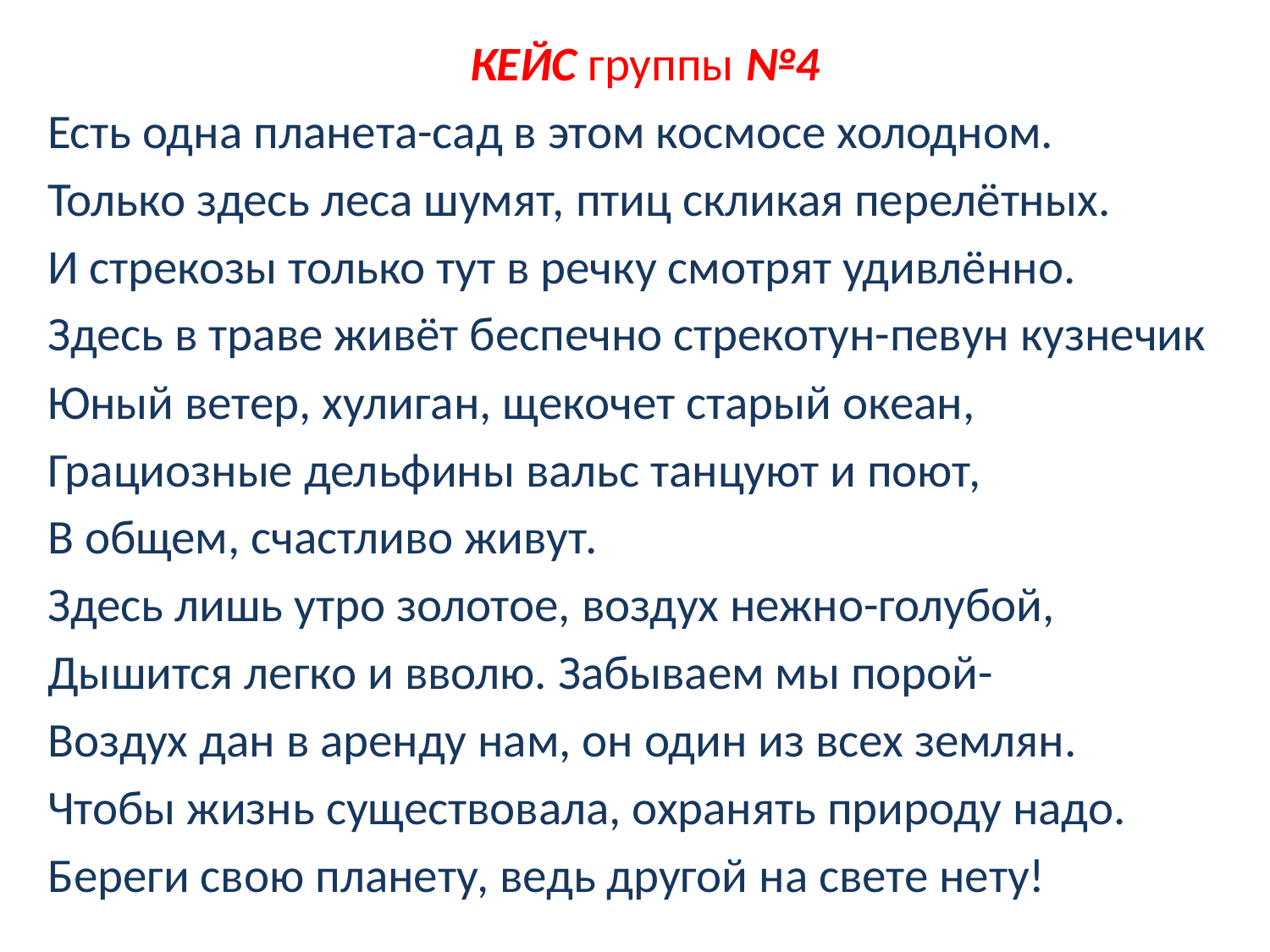

КЕЙС группы №4
Есть одна планета-сад в этом космосе холодном.
Только здесь леса шумят, птиц скликая перелётных.
И стрекозы только тут в речку смотрят удивлённо.
Здесь в траве живёт беспечно стрекотун-певун кузнечик
Юный ветер, хулиган, щекочет старый океан,
Грациозные дельфины вальс танцуют и поют,
В общем, счастливо живут.
Здесь лишь утро золотое, воздух нежно-голубой,
Дышится легко и вволю. Забываем мы порой-
Воздух дан в аренду нам, он один из всех землян.
Чтобы жизнь существовала, охранять природу надо.
Береги свою планету, ведь другой на свете нету!